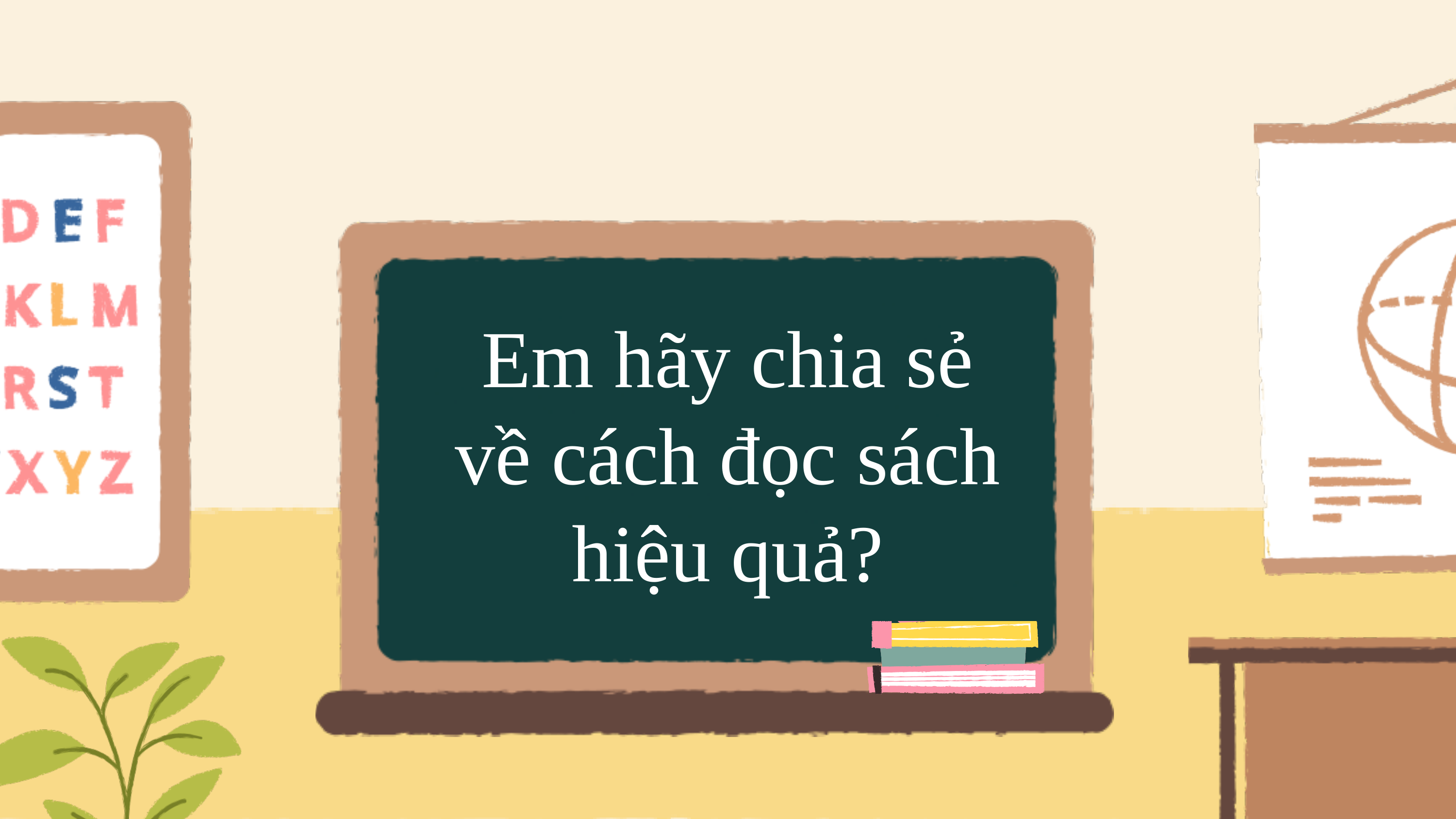

Em hãy chia sẻ về cách đọc sách hiệu quả?